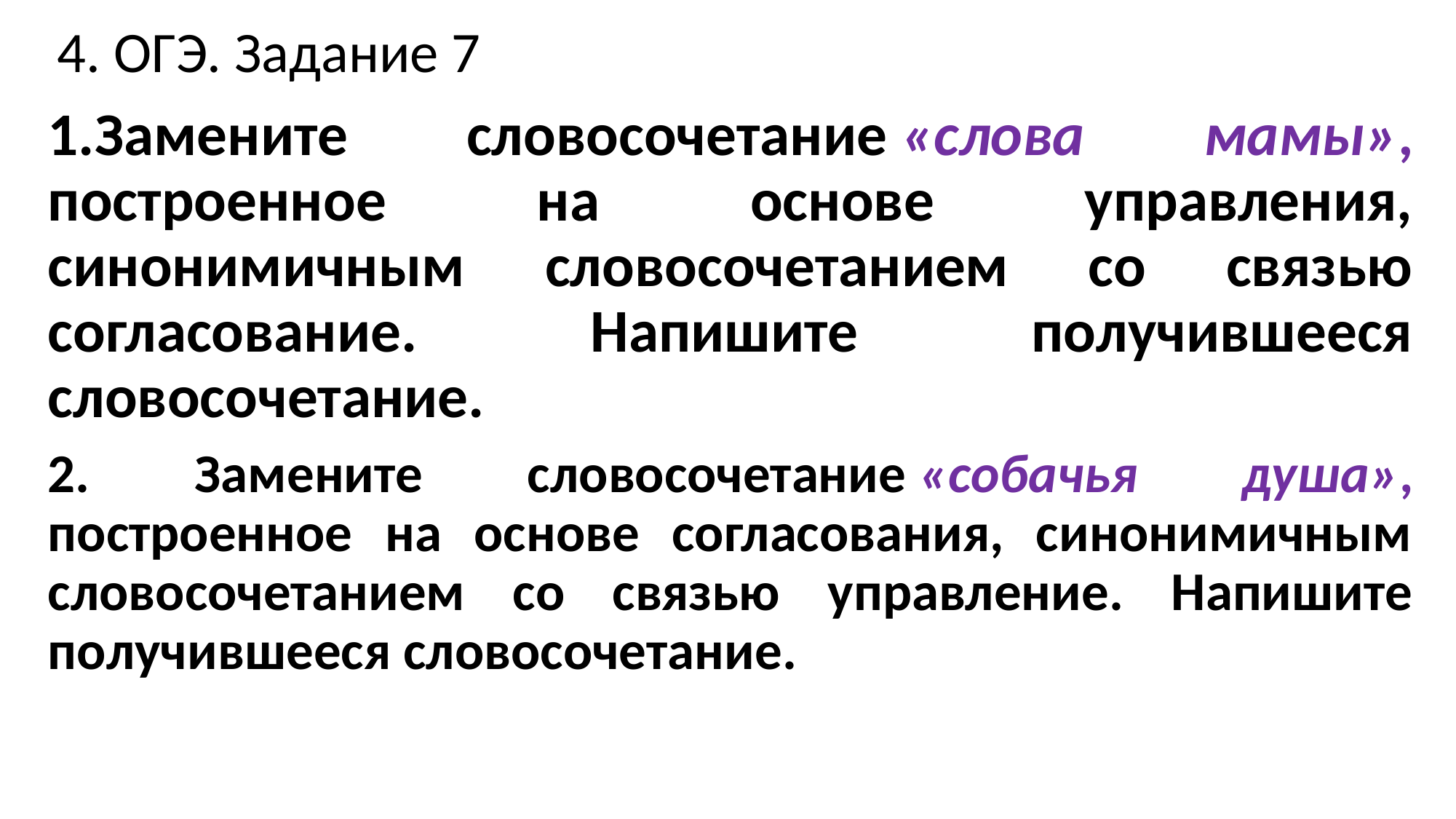

# 4. ОГЭ. Задание 7
1.Замените словосочетание «слова мамы», построенное на основе управления, синонимичным словосочетанием со связью согласование. Напишите получившееся словосочетание.
2. Замените словосочетание «собачья душа», построенное на основе согласования, синонимичным словосочетанием со связью управление. Напишите получившееся словосочетание.